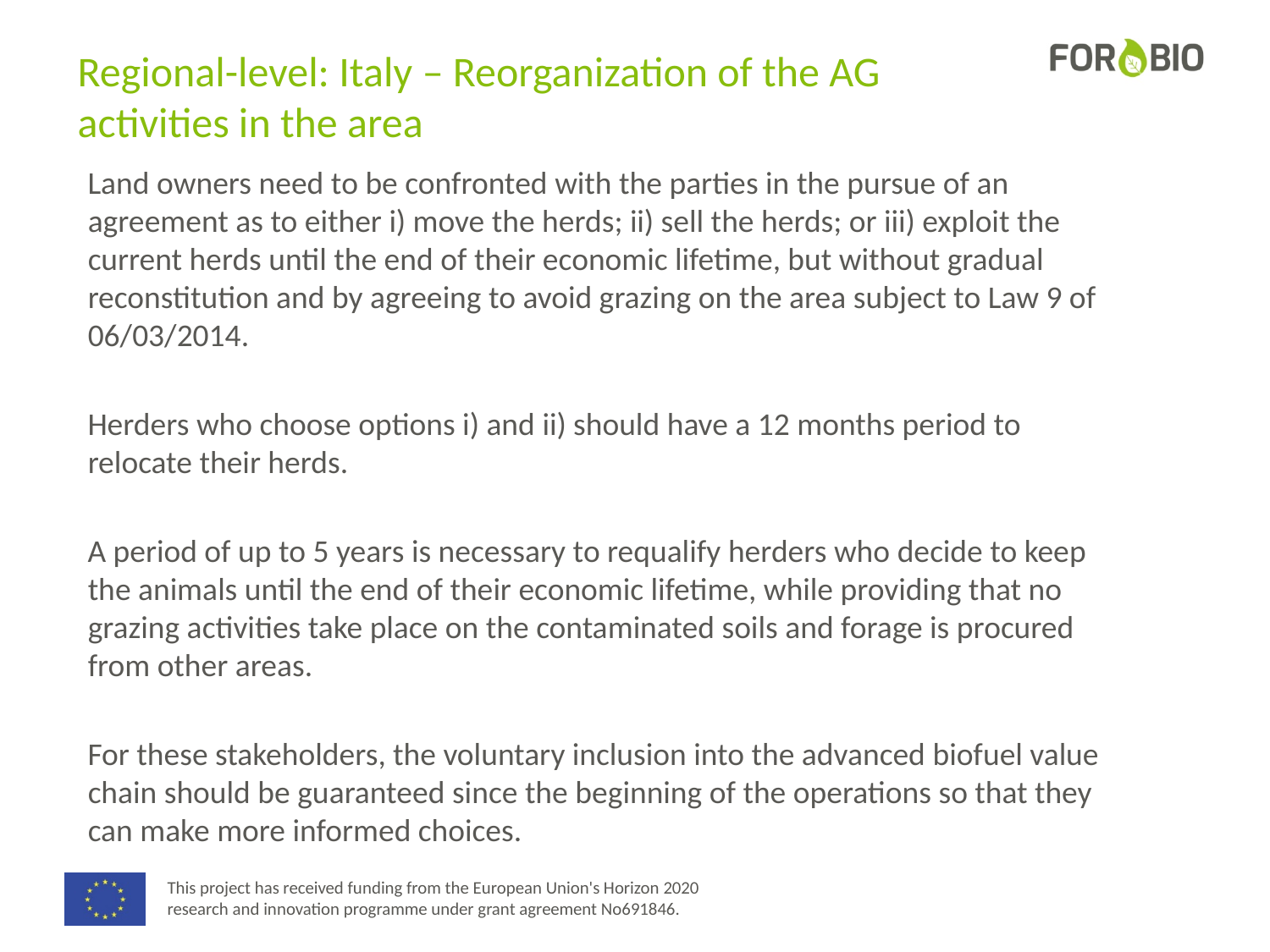

# Regional-level: Italy – Reorganization of the AG activities in the area
Land owners need to be confronted with the parties in the pursue of an agreement as to either i) move the herds; ii) sell the herds; or iii) exploit the current herds until the end of their economic lifetime, but without gradual reconstitution and by agreeing to avoid grazing on the area subject to Law 9 of 06/03/2014.

Herders who choose options i) and ii) should have a 12 months period to relocate their herds.

A period of up to 5 years is necessary to requalify herders who decide to keep the animals until the end of their economic lifetime, while providing that no grazing activities take place on the contaminated soils and forage is procured from other areas.

For these stakeholders, the voluntary inclusion into the advanced biofuel value chain should be guaranteed since the beginning of the operations so that they can make more informed choices.